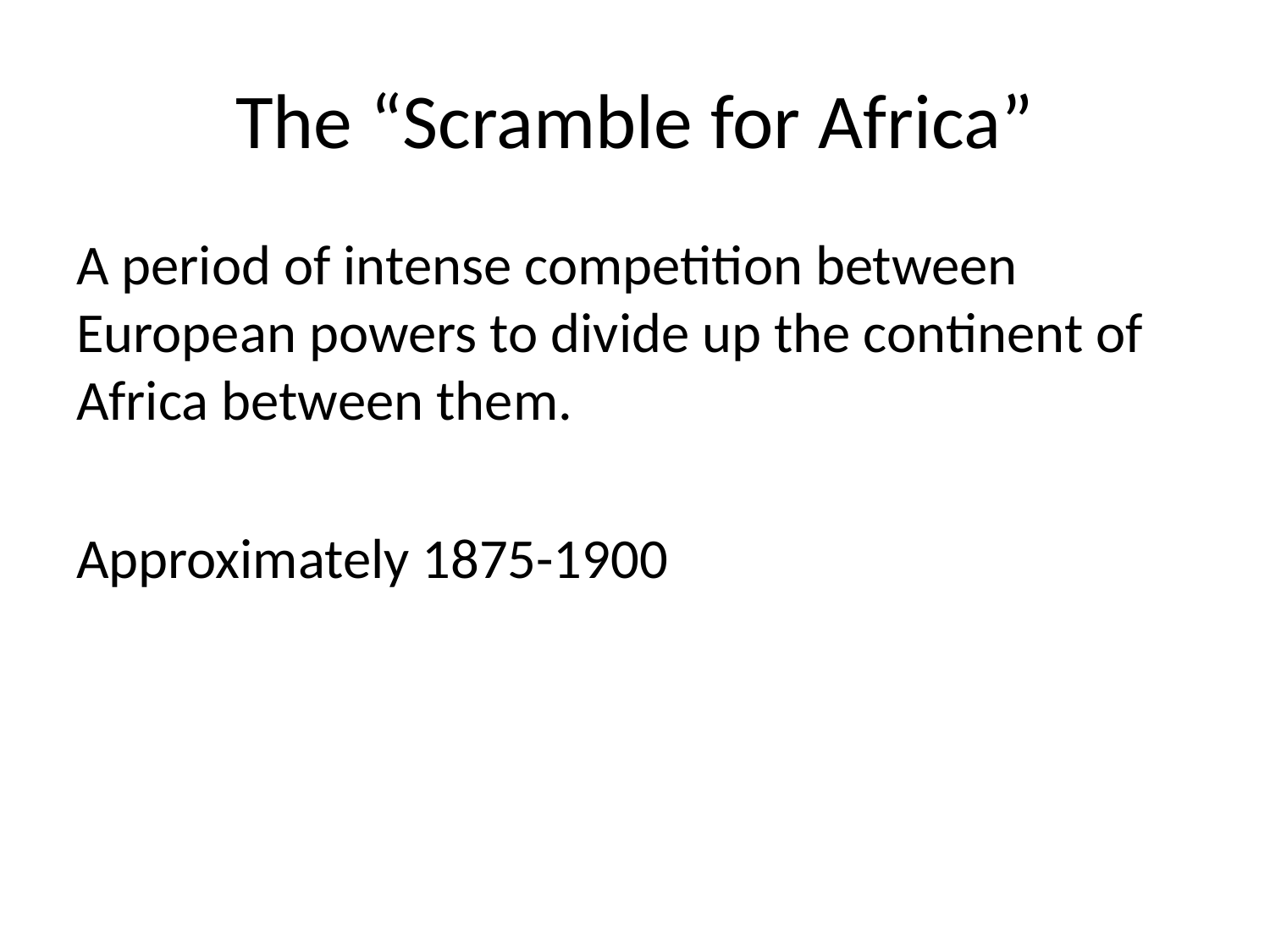

# The “Scramble for Africa”
A period of intense competition between European powers to divide up the continent of Africa between them.

Approximately 1875-1900